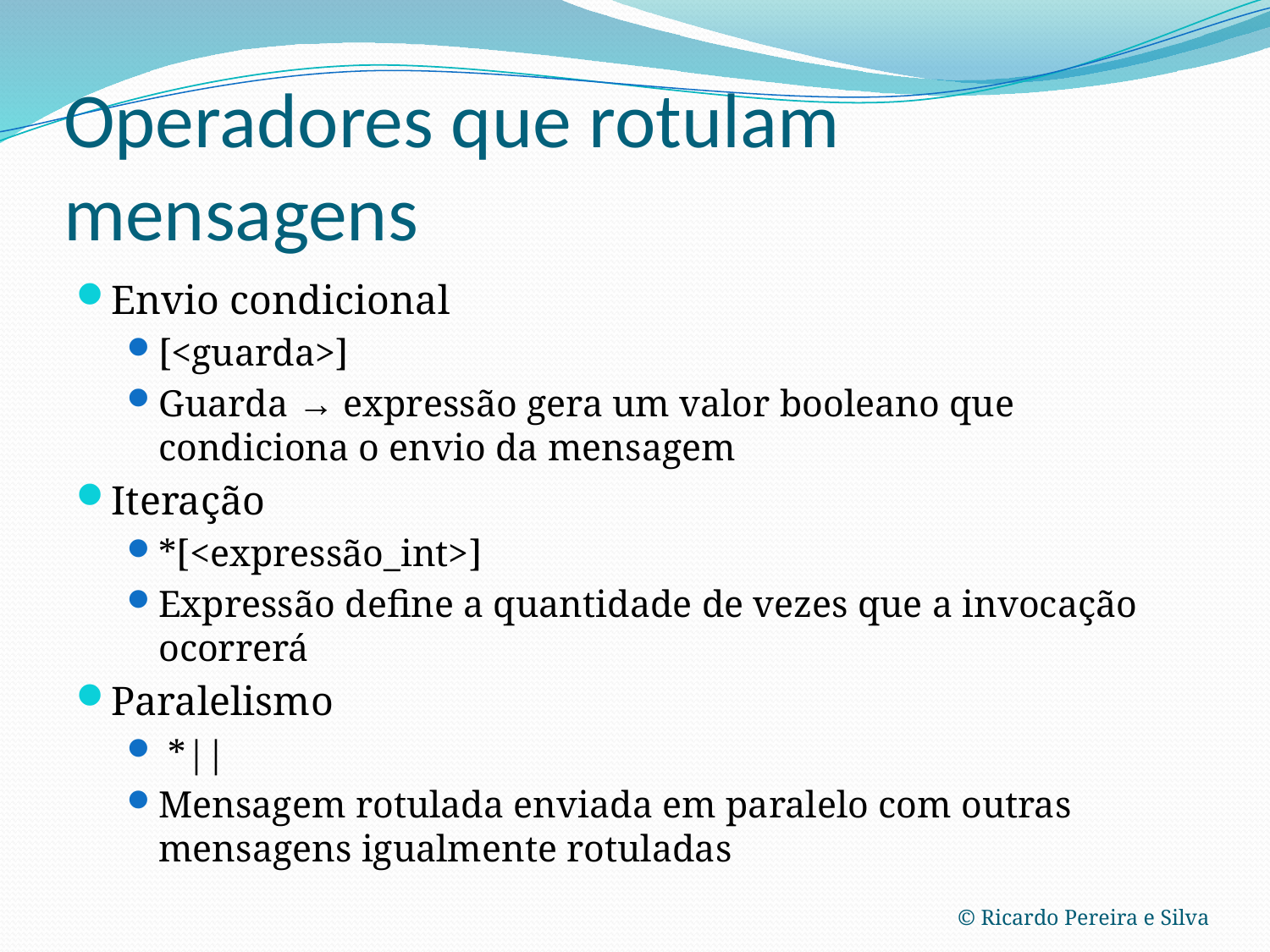

# Operadores que rotulam mensagens
Envio condicional
[<guarda>]
Guarda → expressão gera um valor booleano que condiciona o envio da mensagem
Iteração
*[<expressão_int>]
Expressão define a quantidade de vezes que a invocação ocorrerá
Paralelismo
 *||
Mensagem rotulada enviada em paralelo com outras mensagens igualmente rotuladas
© Ricardo Pereira e Silva